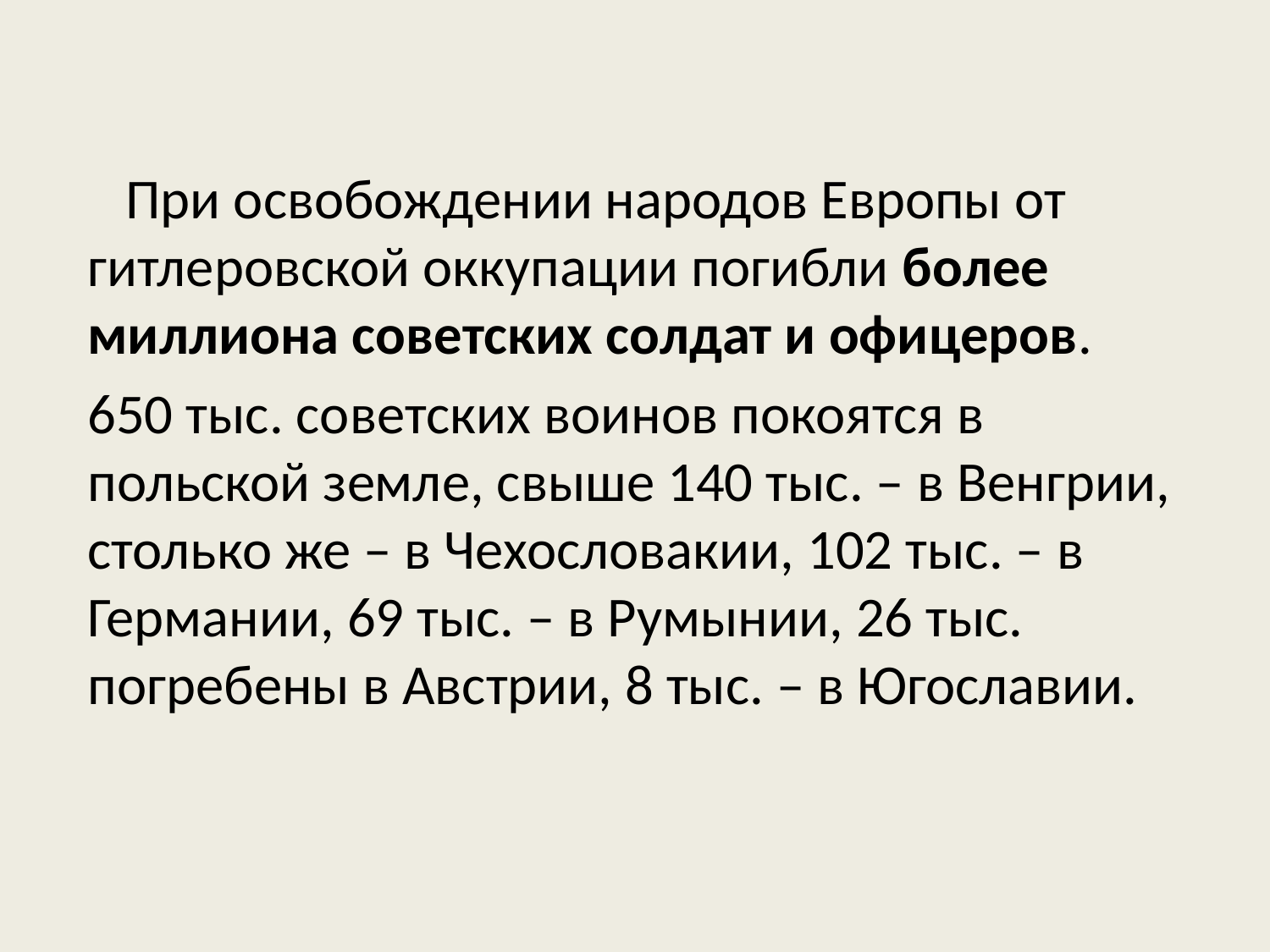

При освобождении народов Европы от гитлеровской оккупации погибли более миллиона советских солдат и офицеров.
650 тыс. советских воинов покоятся в польской земле, свыше 140 тыс. – в Венгрии, столько же – в Чехословакии, 102 тыс. – в Германии, 69 тыс. – в Румынии, 26 тыс. погребены в Австрии, 8 тыс. – в Югославии.